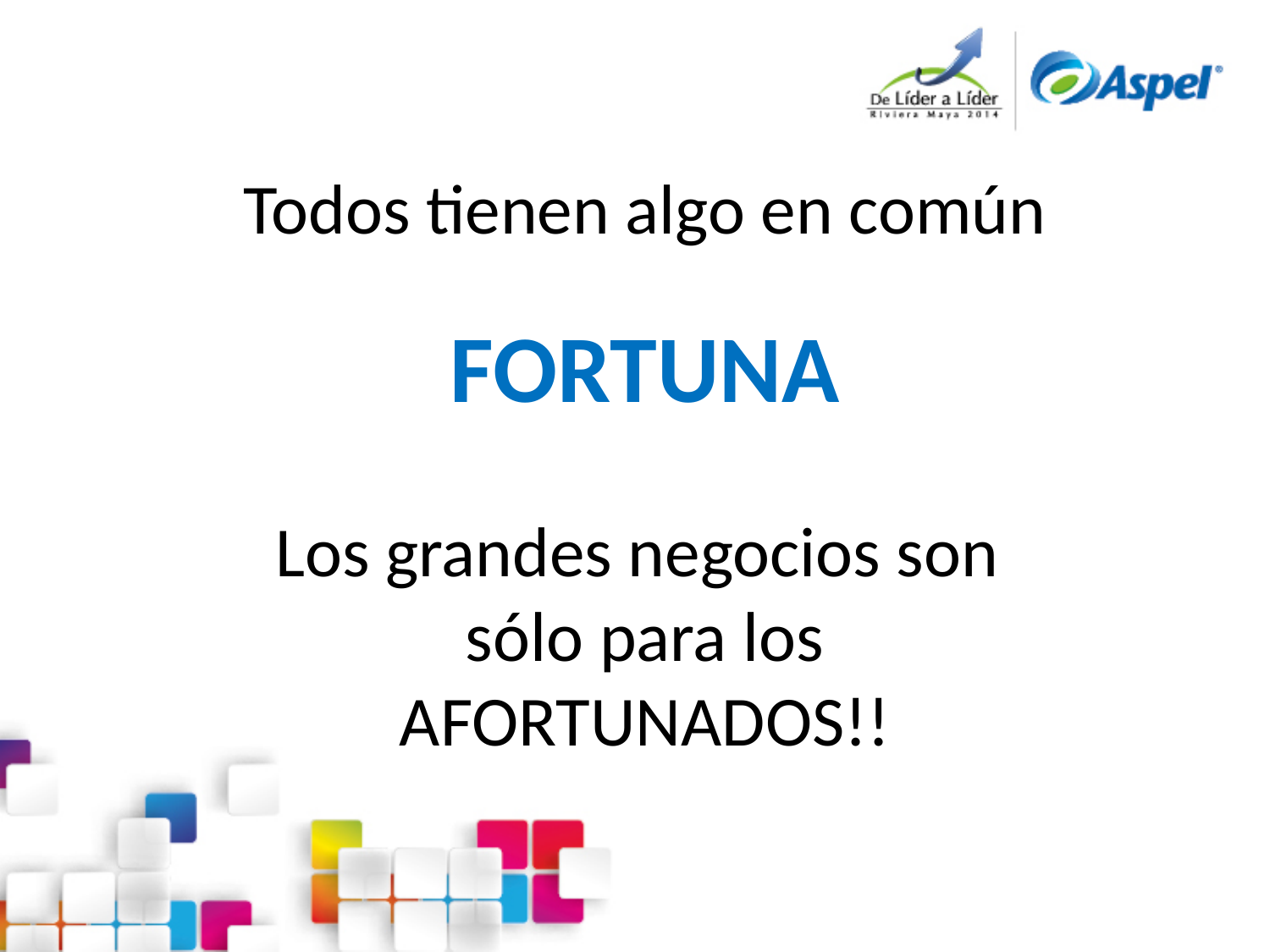

Todos tienen algo en común

FORTUNA

Los grandes negocios son
sólo para los
AFORTUNADOS!!